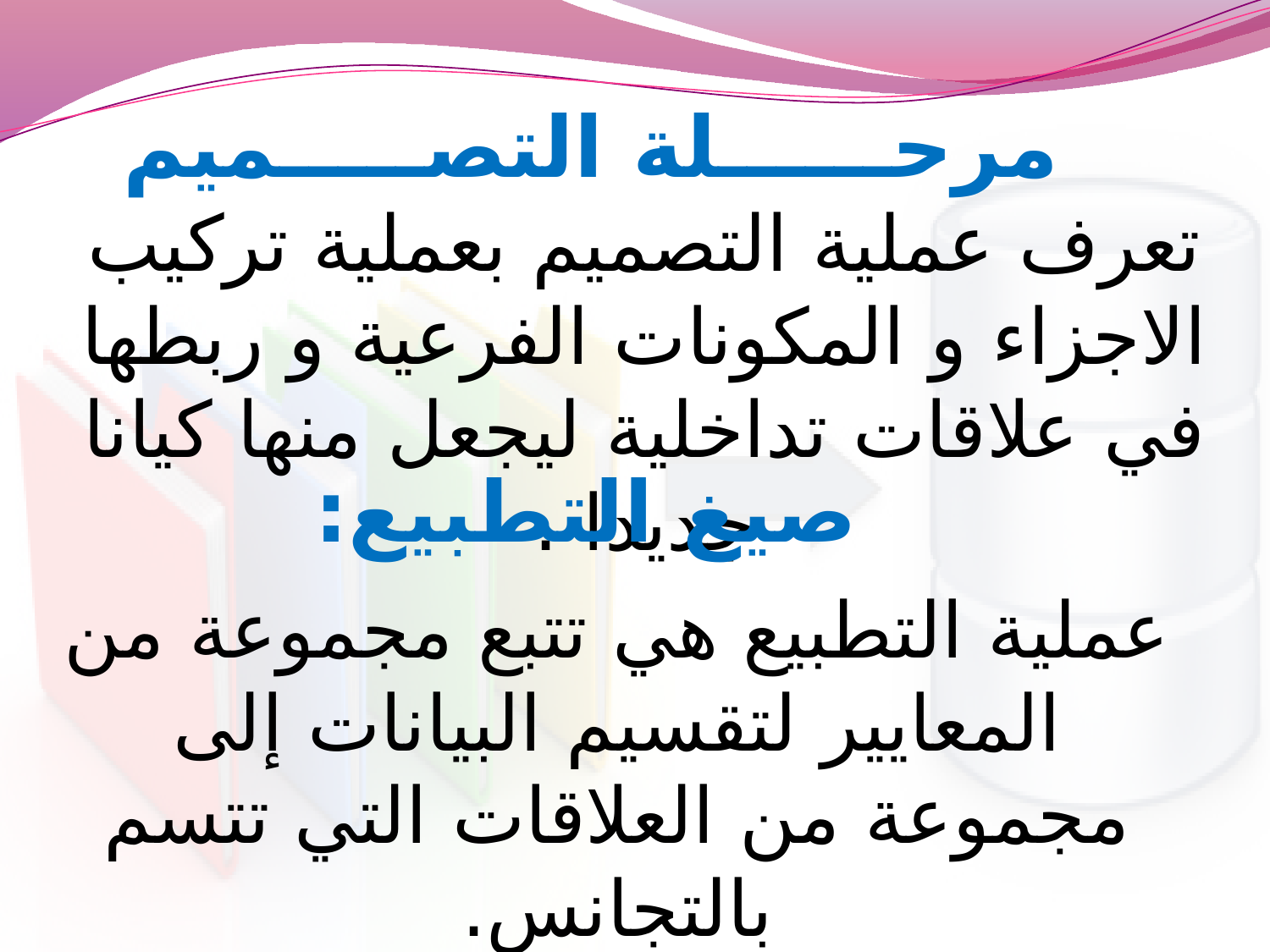

مرحــــــلة التصـــــميم
تعرف عملية التصميم بعملية تركيب الاجزاء و المكونات الفرعية و ربطها في علاقات تداخلية ليجعل منها كيانا جديدا .
صيغ التطبيع:
عملية التطبيع هي تتبع مجموعة من المعايير لتقسيم البيانات إلى مجموعة من العلاقات التي تتسم بالتجانس.